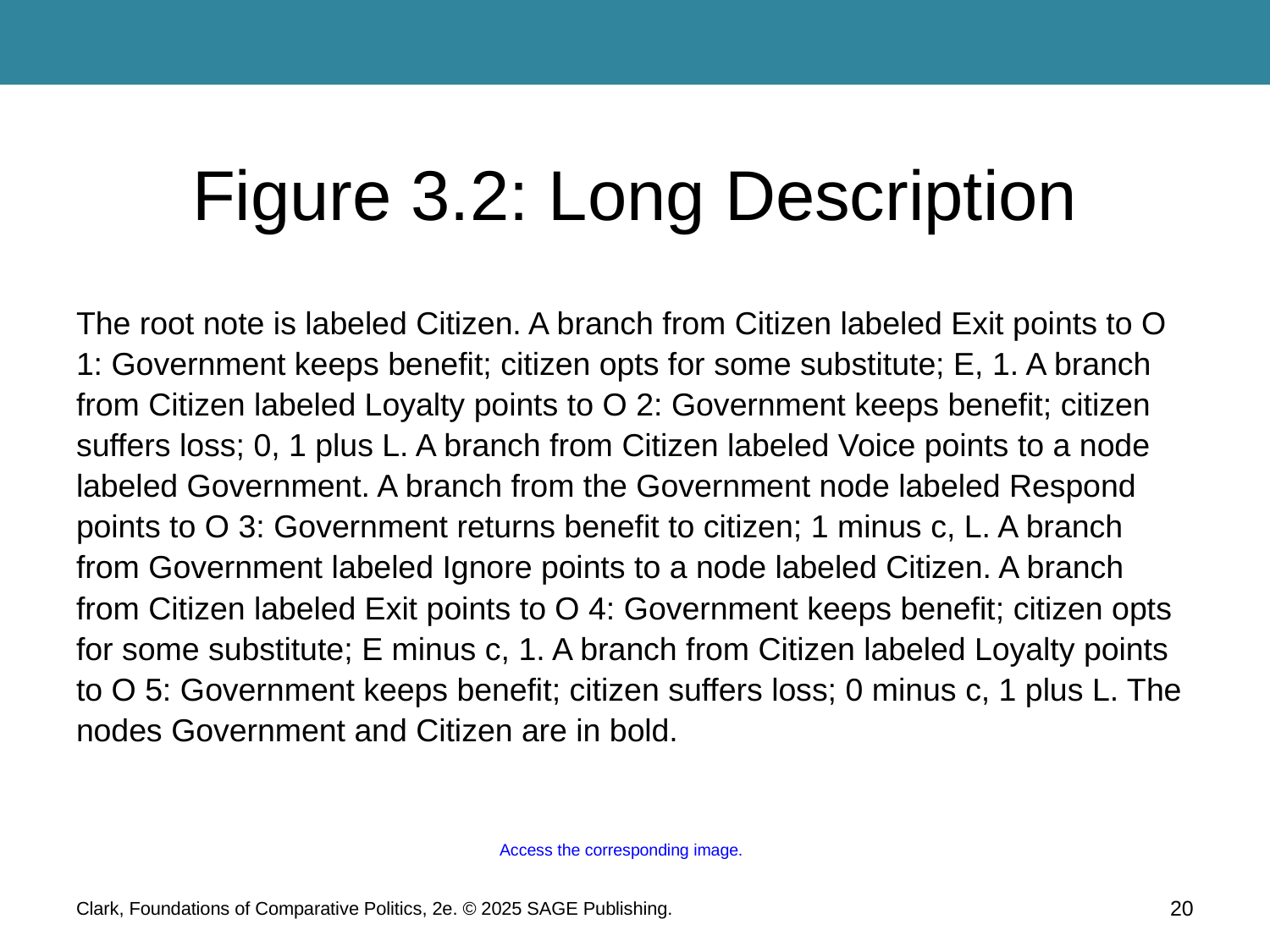

# Figure 3.2: Long Description
The root note is labeled Citizen. A branch from Citizen labeled Exit points to O 1: Government keeps benefit; citizen opts for some substitute; E, 1. A branch from Citizen labeled Loyalty points to O 2: Government keeps benefit; citizen suffers loss; 0, 1 plus L. A branch from Citizen labeled Voice points to a node labeled Government. A branch from the Government node labeled Respond points to O 3: Government returns benefit to citizen; 1 minus c, L. A branch from Government labeled Ignore points to a node labeled Citizen. A branch from Citizen labeled Exit points to O 4: Government keeps benefit; citizen opts for some substitute; E minus c, 1. A branch from Citizen labeled Loyalty points to O 5: Government keeps benefit; citizen suffers loss; 0 minus c, 1 plus L. The nodes Government and Citizen are in bold.
Access the corresponding image.
20
Clark, Foundations of Comparative Politics, 2e. © 2025 SAGE Publishing.